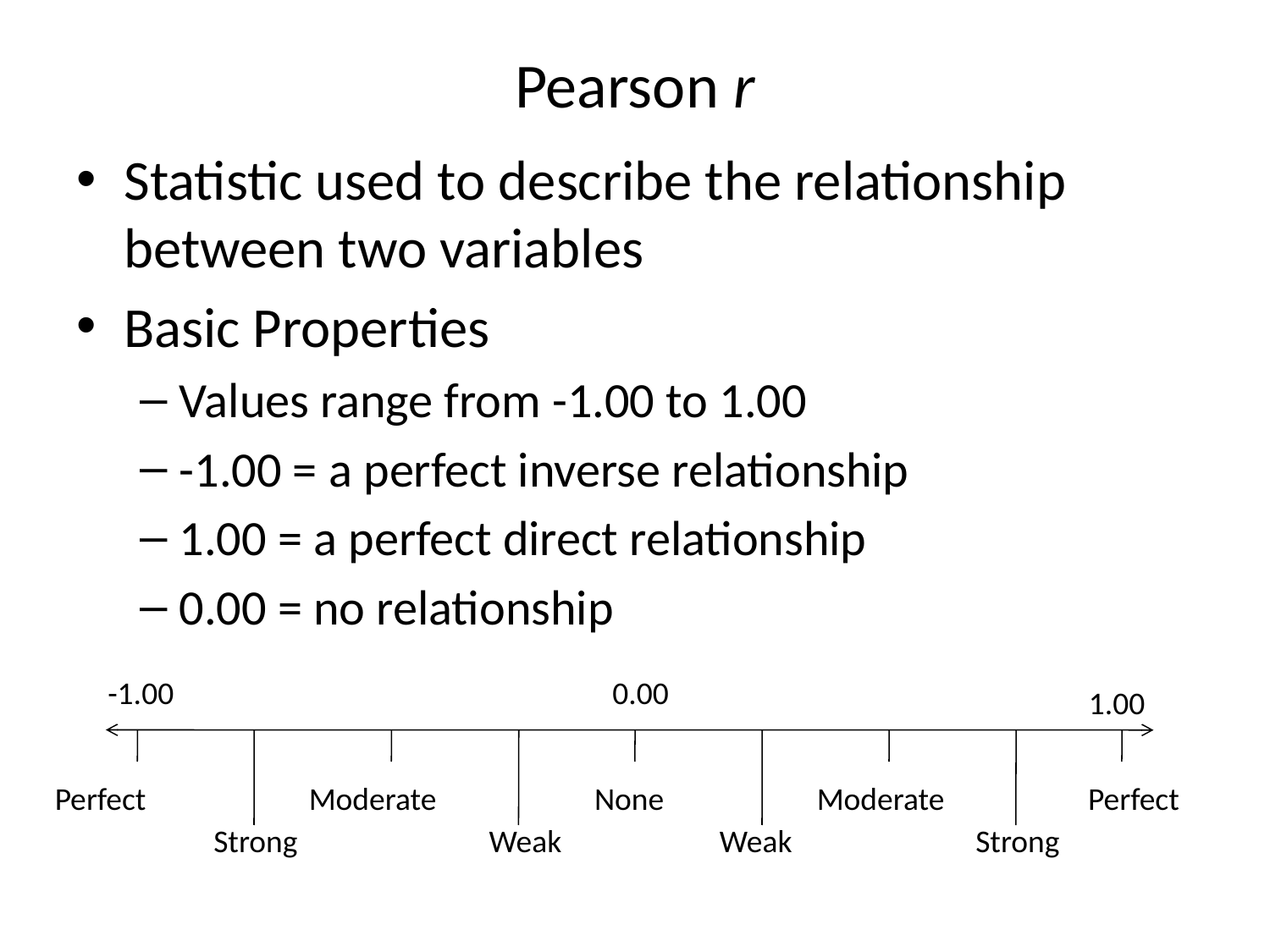

# Pearson r
Statistic used to describe the relationship between two variables
Basic Properties
Values range from -1.00 to 1.00
-1.00 = a perfect inverse relationship
1.00 = a perfect direct relationship
0.00 = no relationship

-1.00
 0.00
 1.00
Perfect		Moderate                      None		Moderate                    Perfect
Strong		   Weak                      Weak		Strong